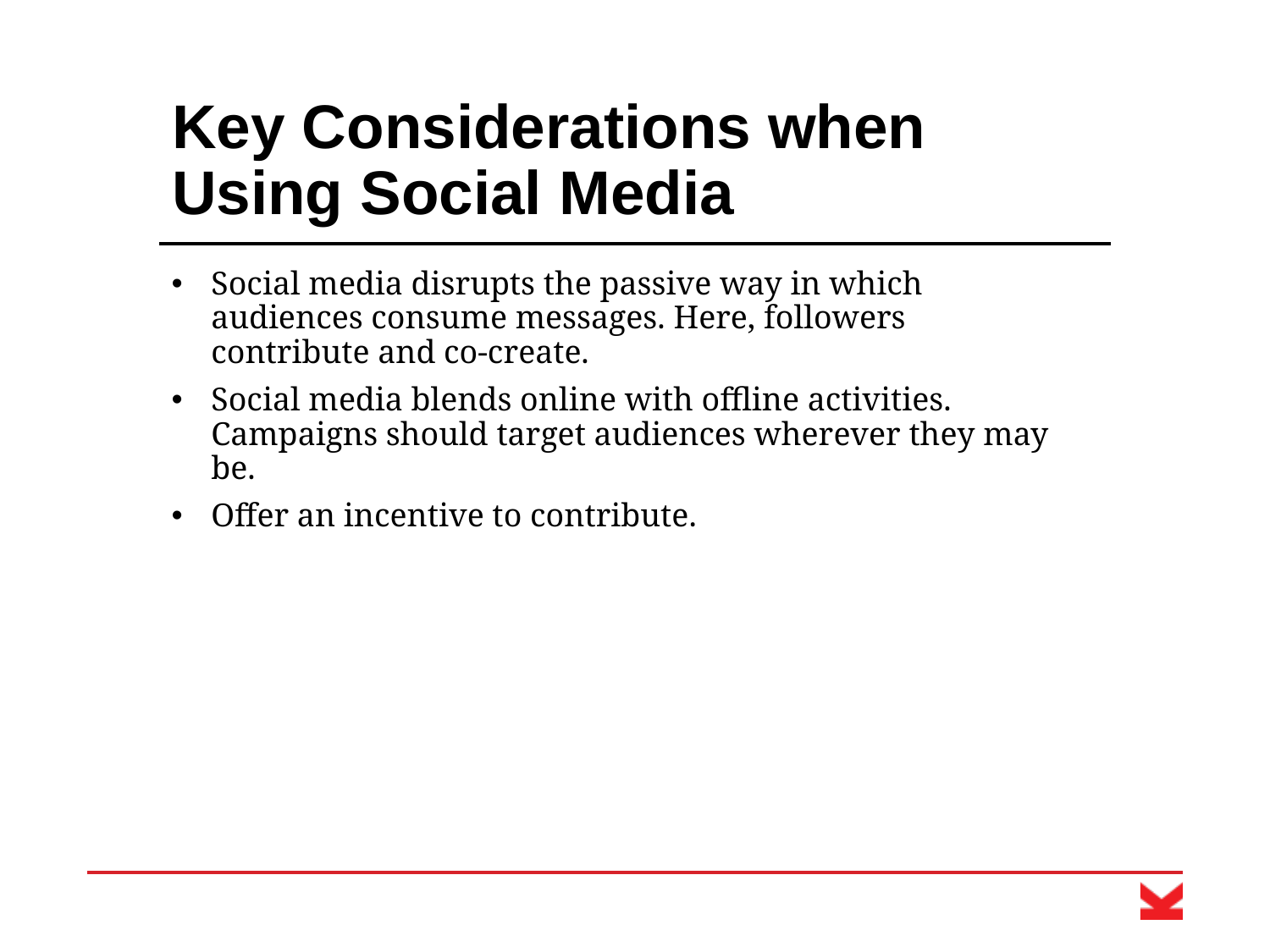

# Key Considerations when Using Social Media
Social media disrupts the passive way in which
audiences consume messages. Here, followers
contribute and co-create.
Social media blends online with offline activities. Campaigns should target audiences wherever they may be.
Offer an incentive to contribute.